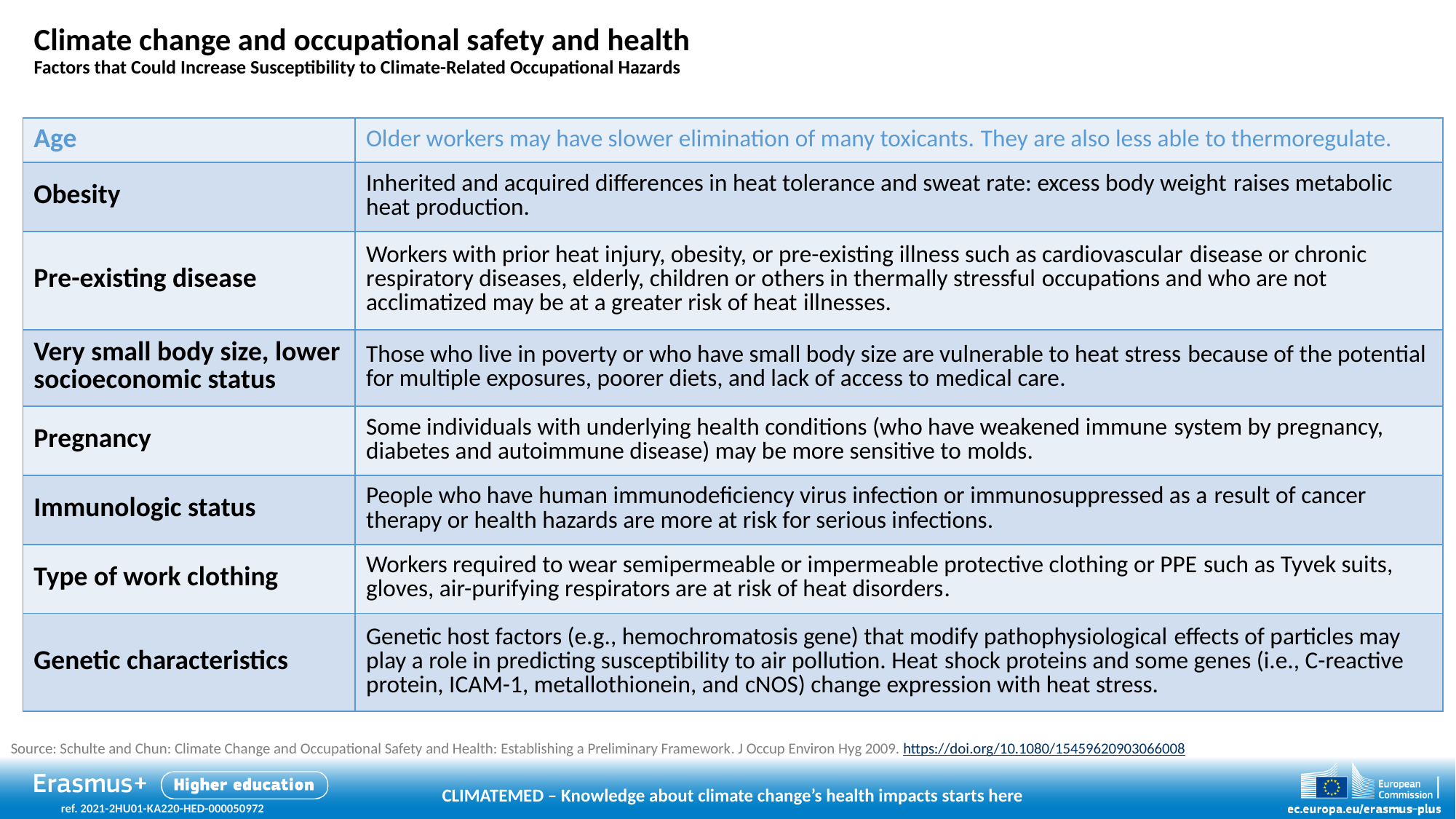

# Climate change and occupational safety and health Factors that Could Increase Susceptibility to Climate-Related Occupational Hazards
| Age | Older workers may have slower elimination of many toxicants. They are also less able to thermoregulate. |
| --- | --- |
| Obesity | Inherited and acquired differences in heat tolerance and sweat rate: excess body weight raises metabolic heat production. |
| Pre-existing disease | Workers with prior heat injury, obesity, or pre-existing illness such as cardiovascular disease or chronic respiratory diseases, elderly, children or others in thermally stressful occupations and who are not acclimatized may be at a greater risk of heat illnesses. |
| Very small body size, lower socioeconomic status | Those who live in poverty or who have small body size are vulnerable to heat stress because of the potential for multiple exposures, poorer diets, and lack of access to medical care. |
| Pregnancy | Some individuals with underlying health conditions (who have weakened immune system by pregnancy, diabetes and autoimmune disease) may be more sensitive to molds. |
| Immunologic status | People who have human immunodeficiency virus infection or immunosuppressed as a result of cancer therapy or health hazards are more at risk for serious infections. |
| Type of work clothing | Workers required to wear semipermeable or impermeable protective clothing or PPE such as Tyvek suits, gloves, air-purifying respirators are at risk of heat disorders. |
| Genetic characteristics | Genetic host factors (e.g., hemochromatosis gene) that modify pathophysiological effects of particles may play a role in predicting susceptibility to air pollution. Heat shock proteins and some genes (i.e., C-reactive protein, ICAM-1, metallothionein, and cNOS) change expression with heat stress. |
Source: Schulte and Chun: Climate Change and Occupational Safety and Health: Establishing a Preliminary Framework. J Occup Environ Hyg 2009. https://doi.org/10.1080/15459620903066008